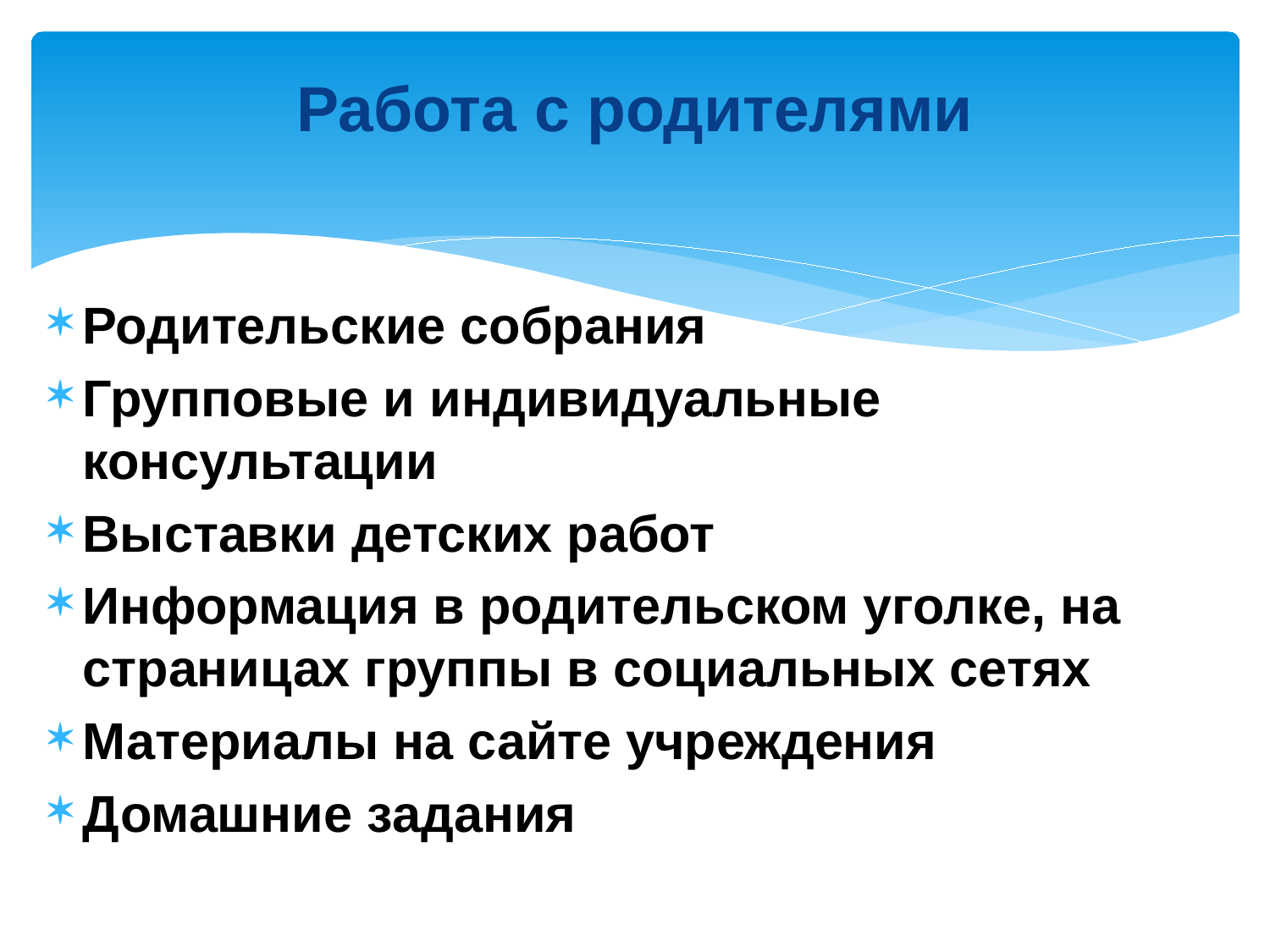

# Работа с родителями
Родительские собрания
Групповые и индивидуальные консультации
Выставки детских работ
Информация в родительском уголке, на страницах группы в социальных сетях
Материалы на сайте учреждения
Домашние задания
Коррекционная работа